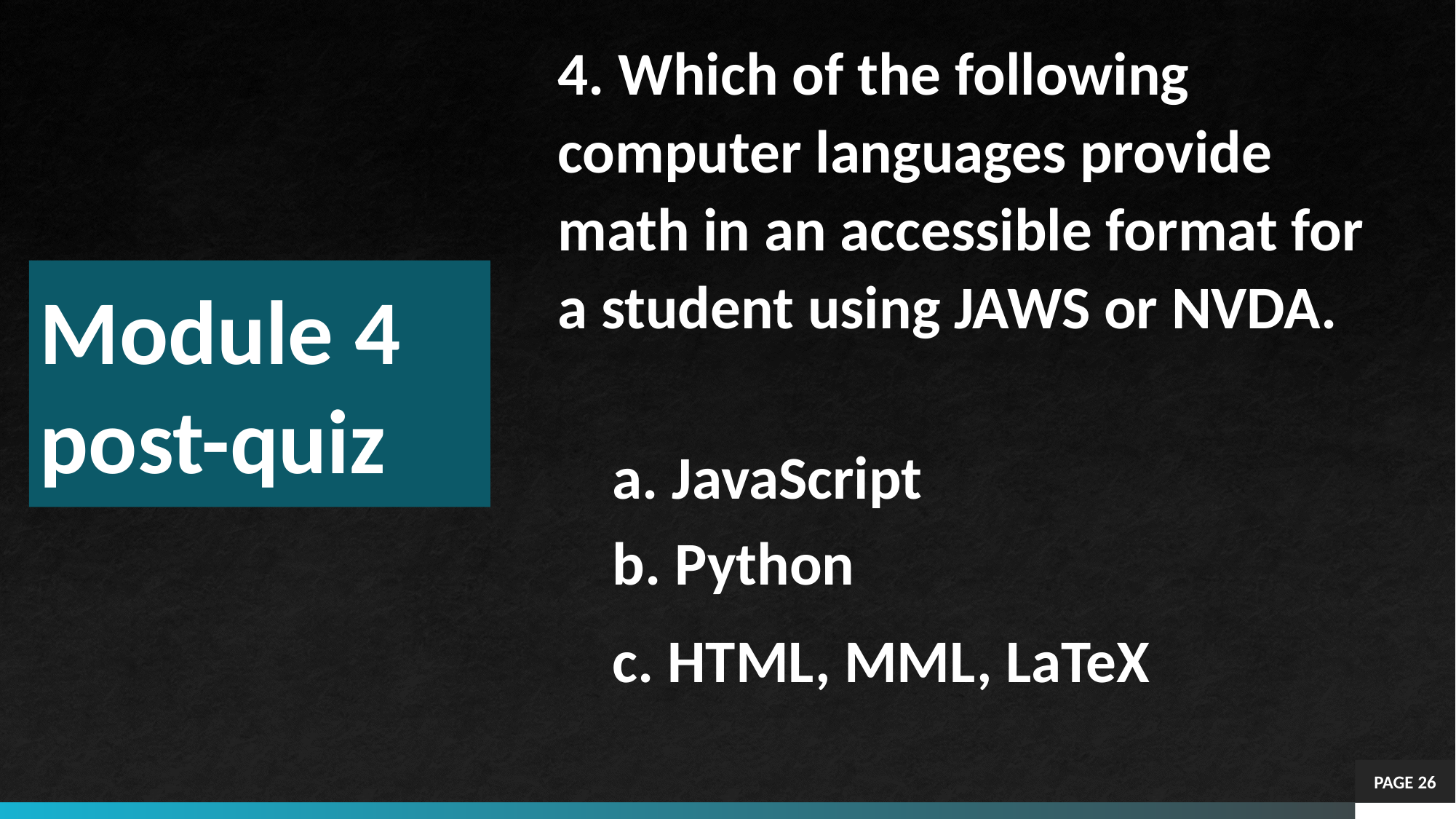

4. Which of the following computer languages provide math in an accessible format for a student using JAWS or NVDA.

 JavaScript
 Python
 HTML, MML, LaTeX

# Module 4 post-quiz
PAGE 26